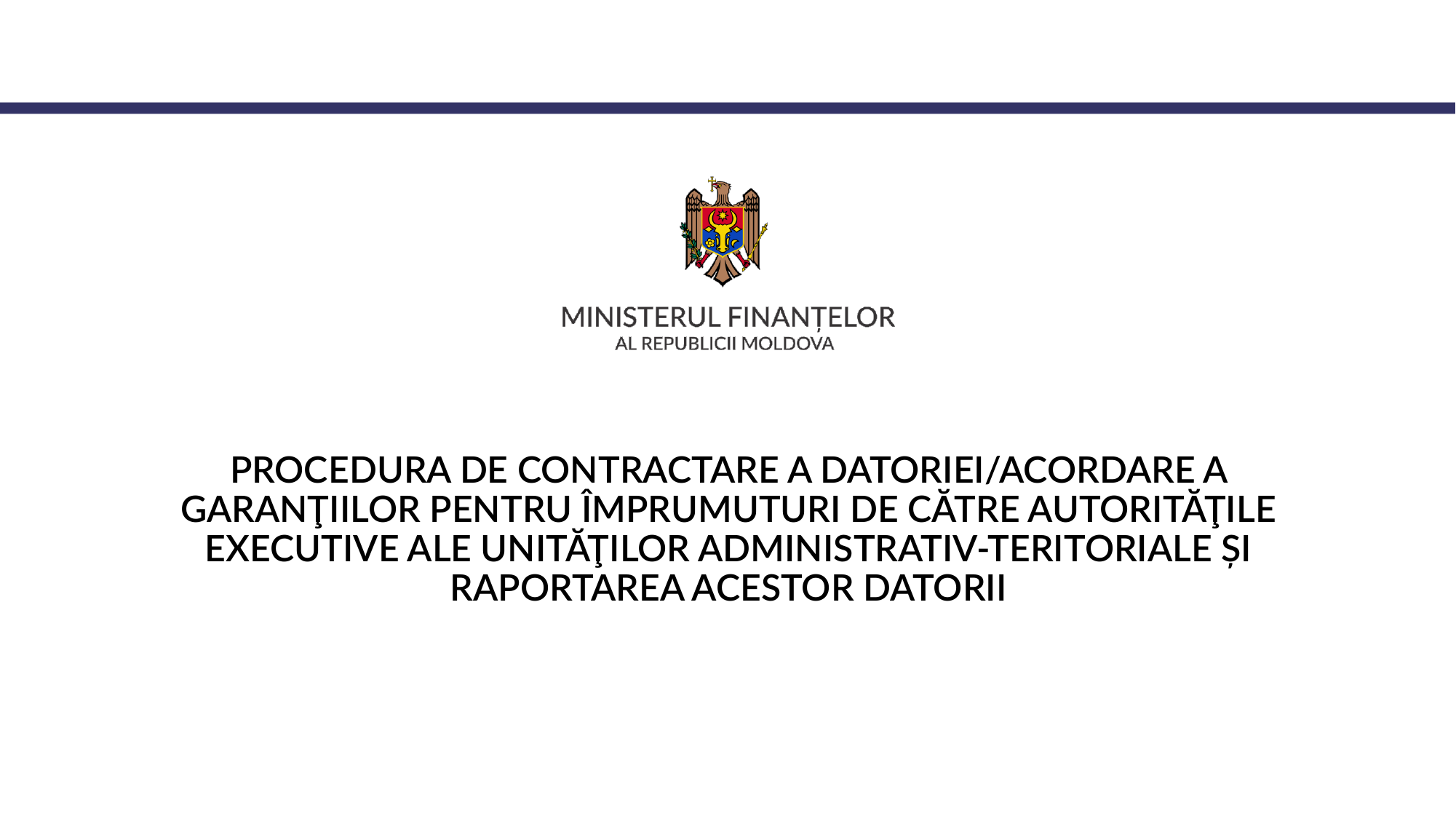

# PROCEDURA DE CONTRACTARE A DATORIEI/ACORDARE A GARANŢIILOR PENTRU ÎMPRUMUTURI DE CĂTRE AUTORITĂŢILE EXECUTIVE ALE UNITĂŢILOR ADMINISTRATIV-TERITORIALE ȘI RAPORTAREA ACESTOR DATORII